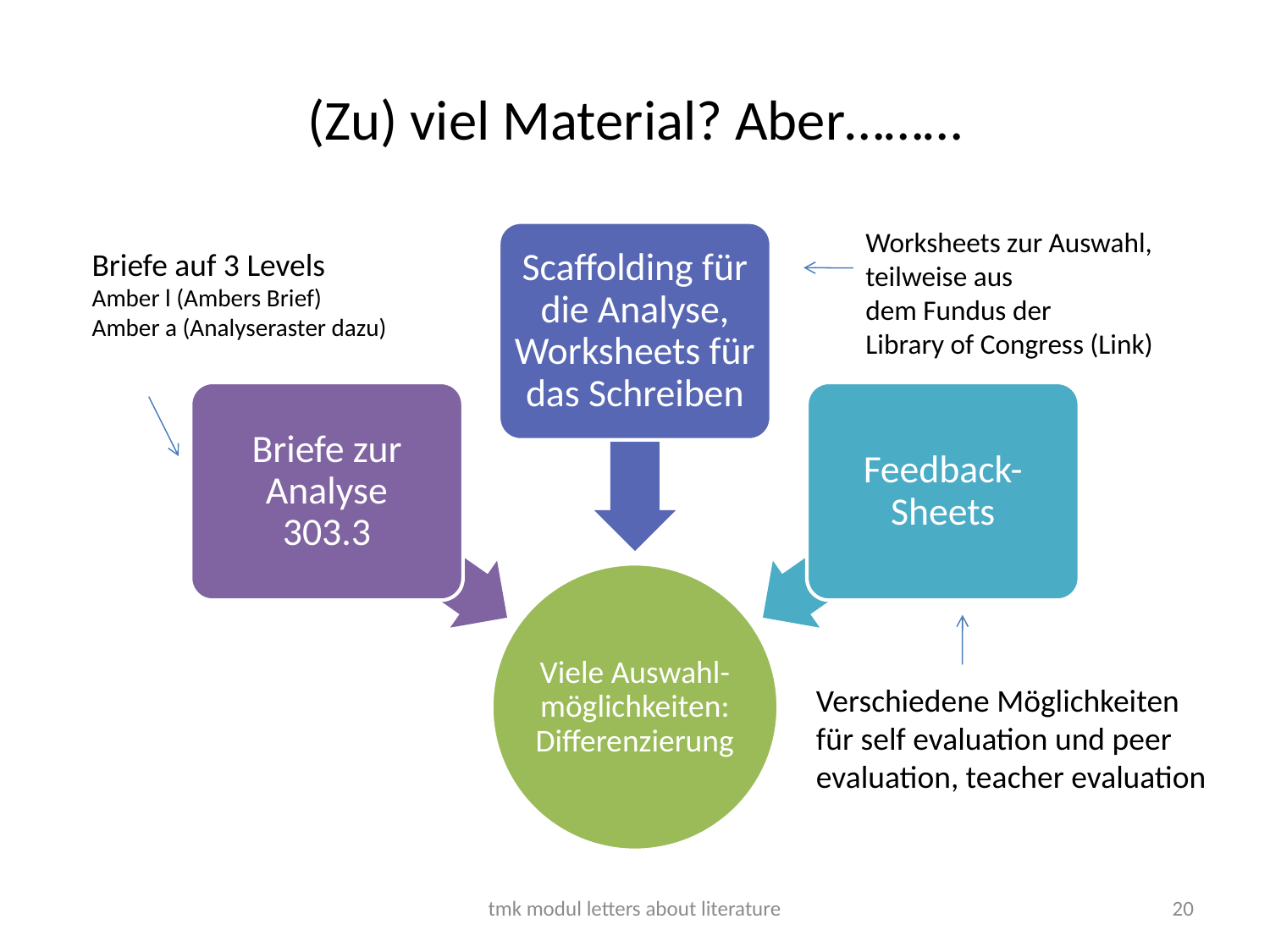

# (Zu) viel Material? Aber………
Worksheets zur Auswahl, teilweise aus
dem Fundus der
Library of Congress (Link)
Viele Auswahl-möglichkeiten: Differenzierung
Briefe zur Analyse
303.3
Scaffolding für die Analyse, Worksheets für das Schreiben
Feedback-Sheets
Briefe auf 3 Levels
Amber l (Ambers Brief)
Amber a (Analyseraster dazu)
Verschiedene Möglichkeiten
für self evaluation und peer evaluation, teacher evaluation
tmk modul letters about literature
20